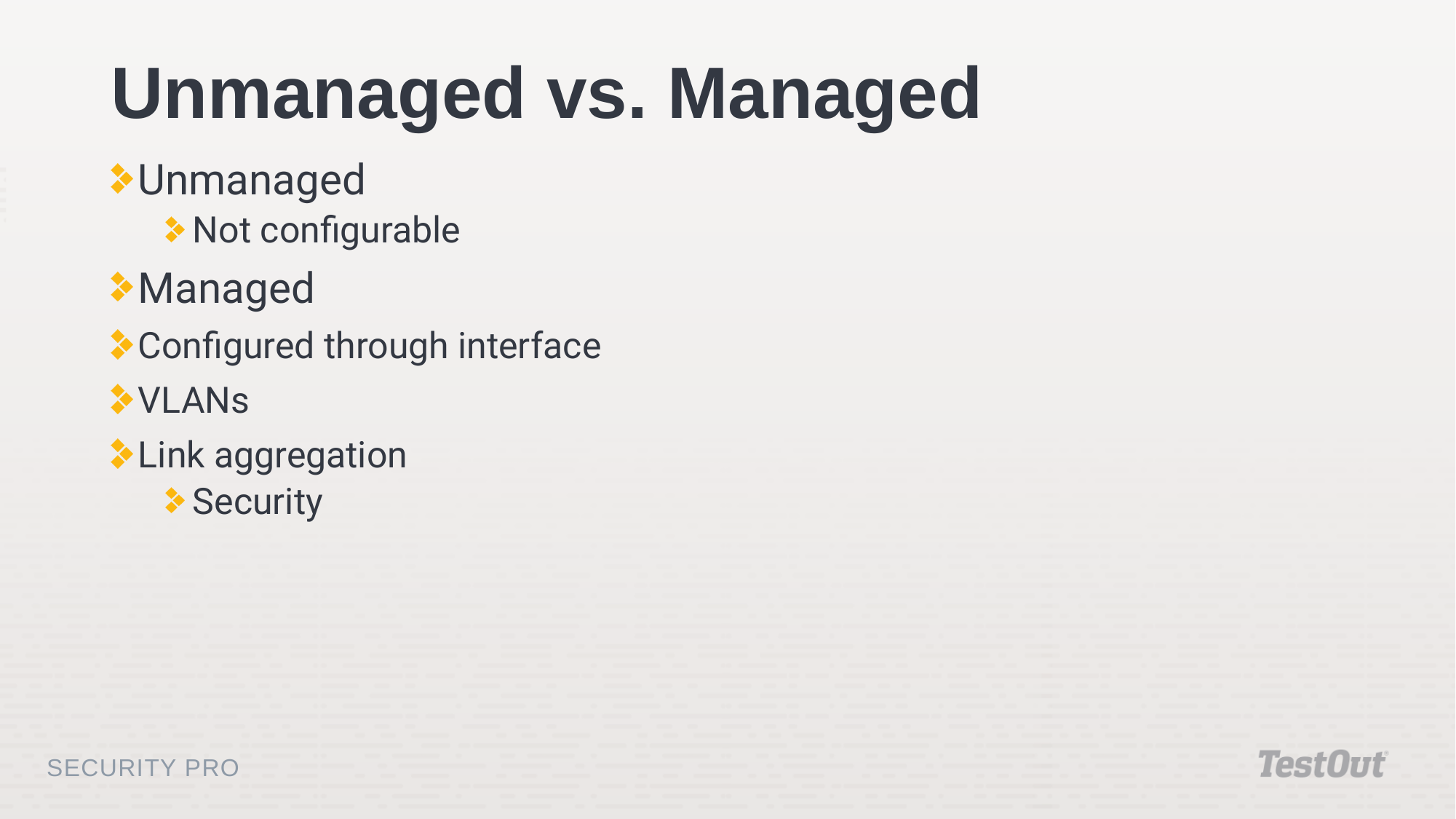

# Unmanaged vs. Managed
Unmanaged
Not configurable
Managed
Configured through interface
VLANs
Link aggregation
Security
Security Pro